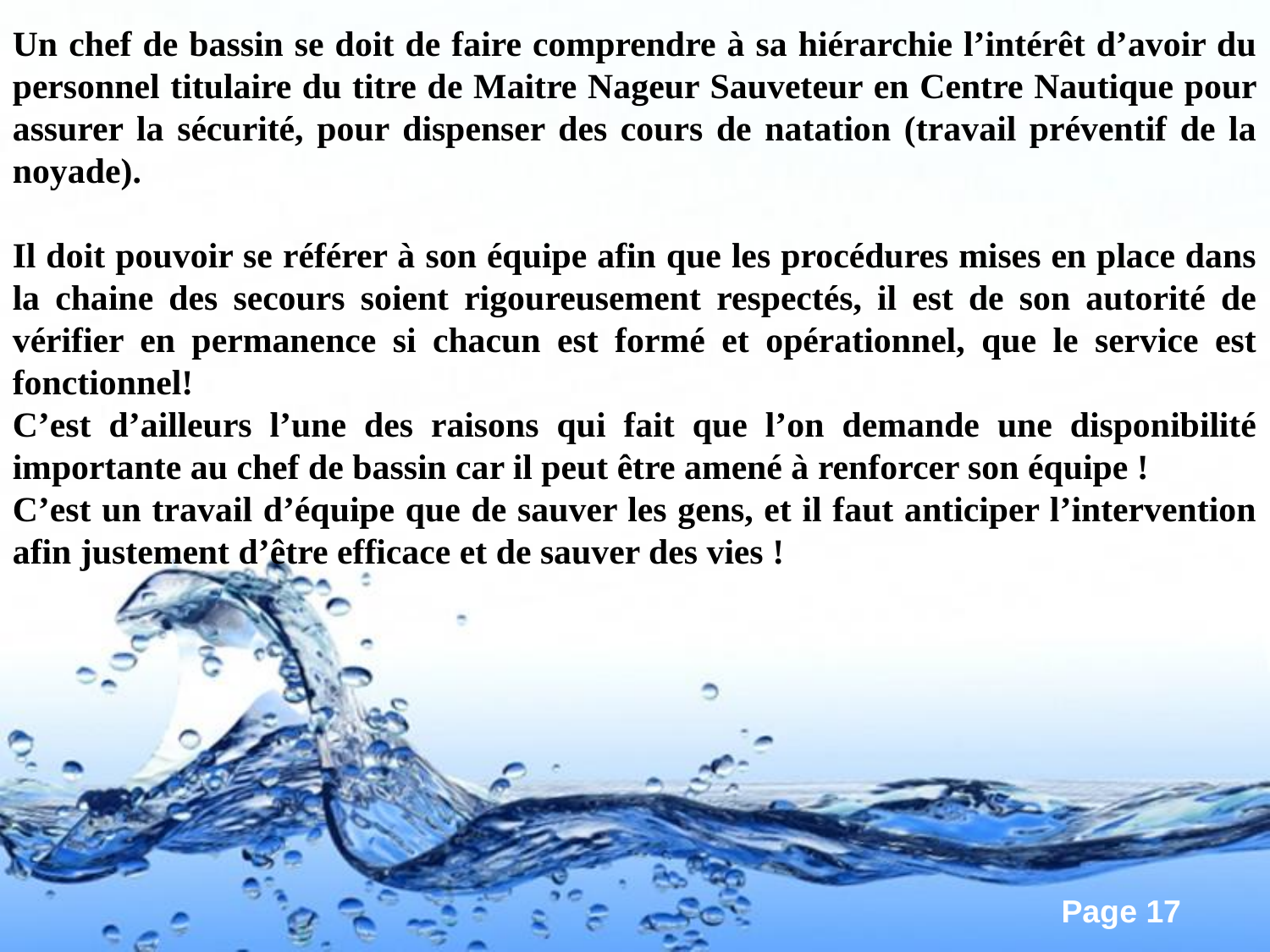

Un chef de bassin se doit de faire comprendre à sa hiérarchie l’intérêt d’avoir du personnel titulaire du titre de Maitre Nageur Sauveteur en Centre Nautique pour assurer la sécurité, pour dispenser des cours de natation (travail préventif de la noyade).

Il doit pouvoir se référer à son équipe afin que les procédures mises en place dans la chaine des secours soient rigoureusement respectés, il est de son autorité de vérifier en permanence si chacun est formé et opérationnel, que le service est fonctionnel!
C’est d’ailleurs l’une des raisons qui fait que l’on demande une disponibilité importante au chef de bassin car il peut être amené à renforcer son équipe !
C’est un travail d’équipe que de sauver les gens, et il faut anticiper l’intervention afin justement d’être efficace et de sauver des vies !